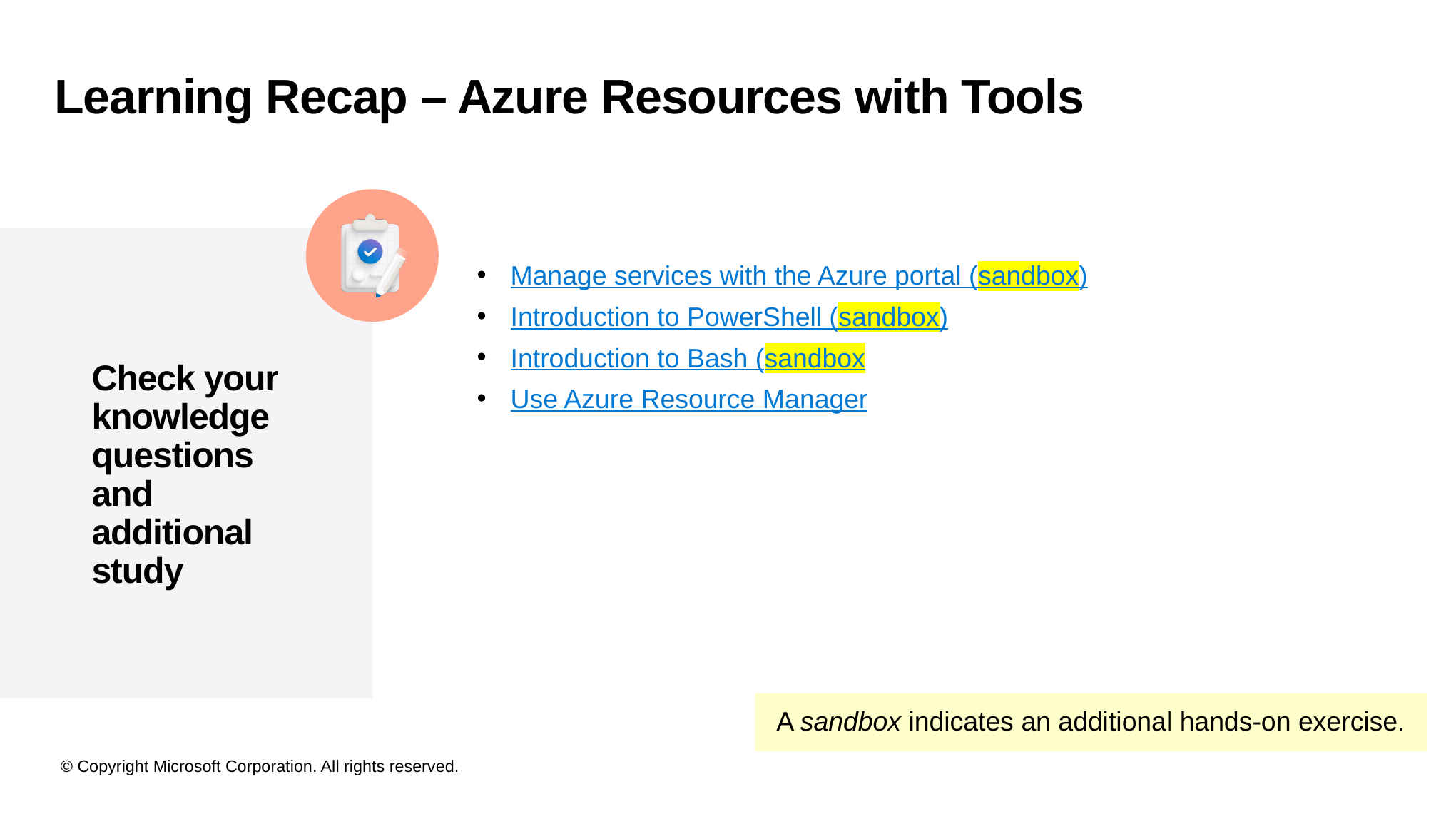

# Learning Recap – Azure Resources with Tools
Manage services with the Azure portal (sandbox)
Introduction to PowerShell (sandbox)
Introduction to Bash (sandbox)(
Use Azure Resource Manager

A sandbox indicates an additional hands-on exercise.